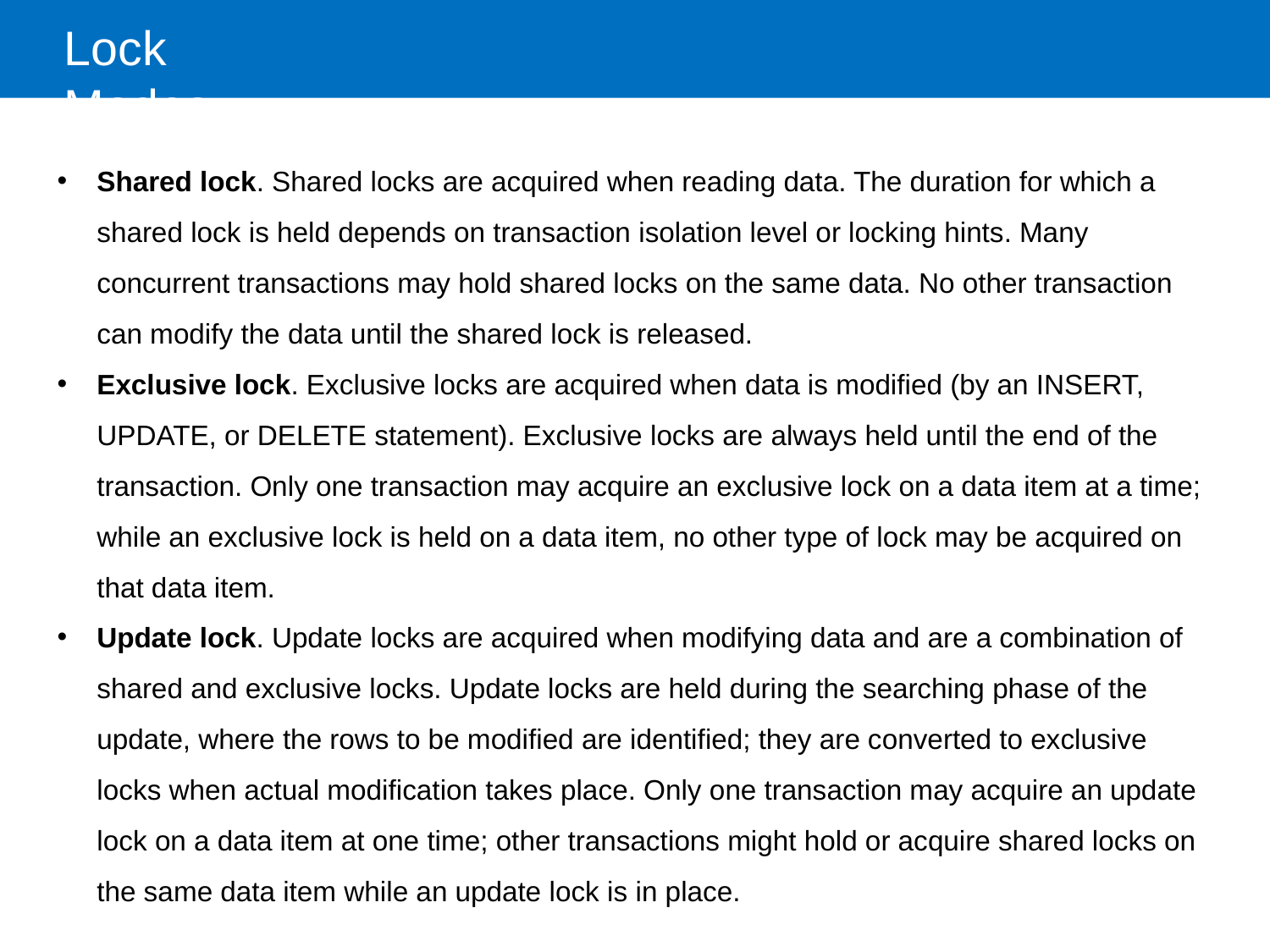

# Lock Modes
Shared lock. Shared locks are acquired when reading data. The duration for which a shared lock is held depends on transaction isolation level or locking hints. Many concurrent transactions may hold shared locks on the same data. No other transaction can modify the data until the shared lock is released.
Exclusive lock. Exclusive locks are acquired when data is modified (by an INSERT, UPDATE, or DELETE statement). Exclusive locks are always held until the end of the transaction. Only one transaction may acquire an exclusive lock on a data item at a time; while an exclusive lock is held on a data item, no other type of lock may be acquired on that data item.
Update lock. Update locks are acquired when modifying data and are a combination of shared and exclusive locks. Update locks are held during the searching phase of the update, where the rows to be modified are identified; they are converted to exclusive locks when actual modification takes place. Only one transaction may acquire an update lock on a data item at one time; other transactions might hold or acquire shared locks on the same data item while an update lock is in place.